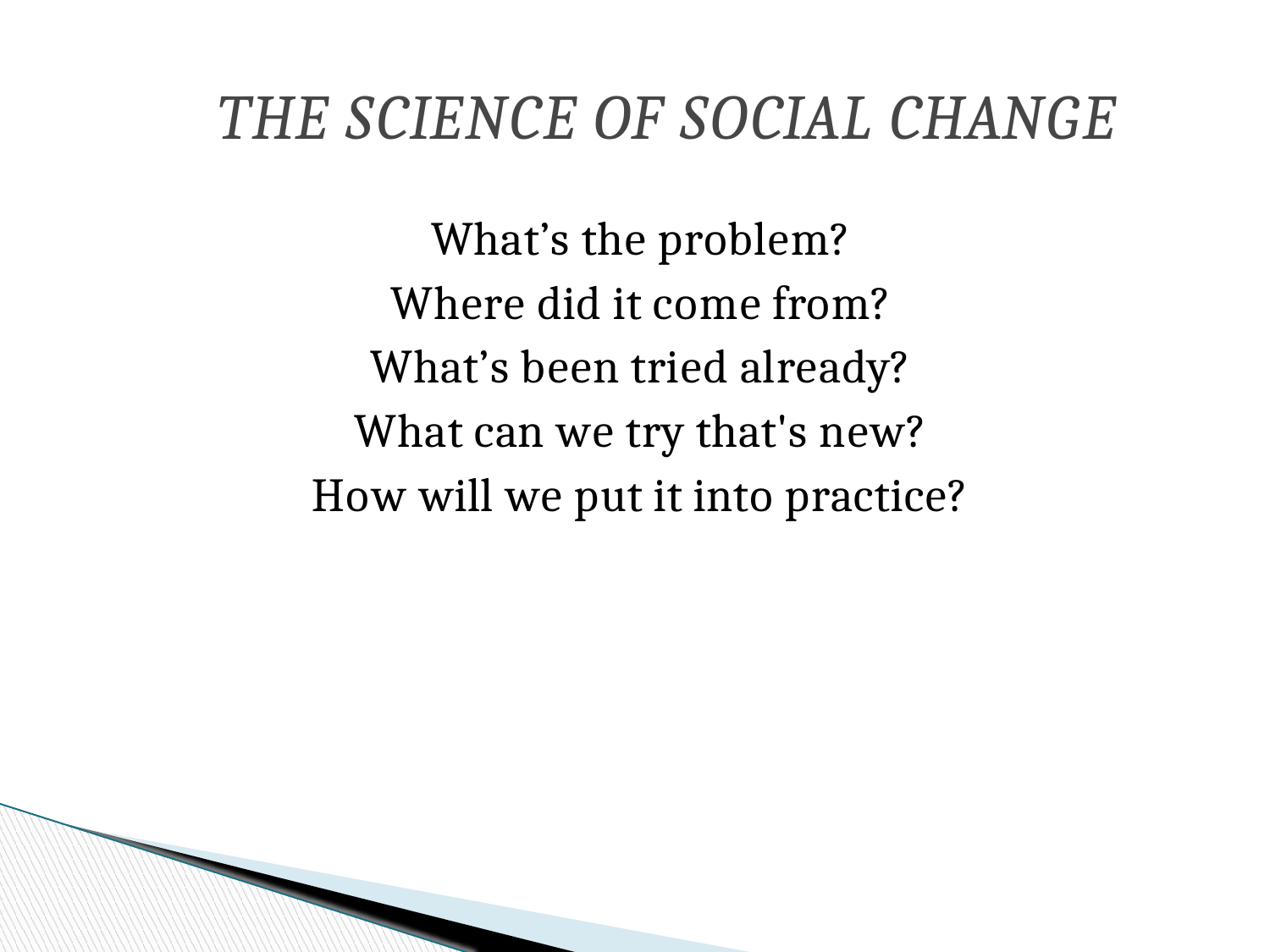

The Science of Social Change
What’s the problem?
Where did it come from?
What’s been tried already?
What can we try that's new?
How will we put it into practice?